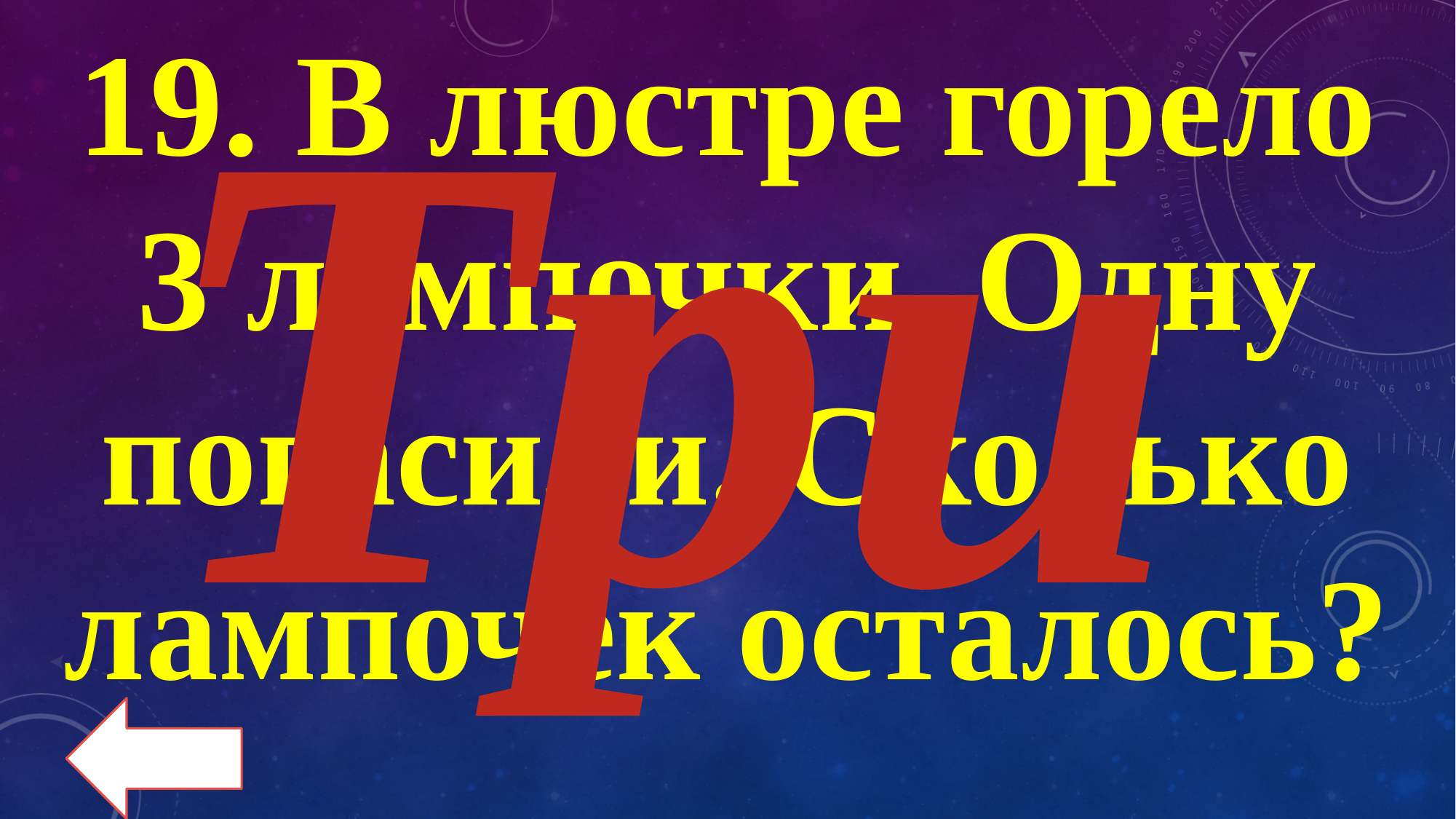

Три
19. В люстре горело 3 лампочки. Одну погасили. Сколько лампочек осталось?